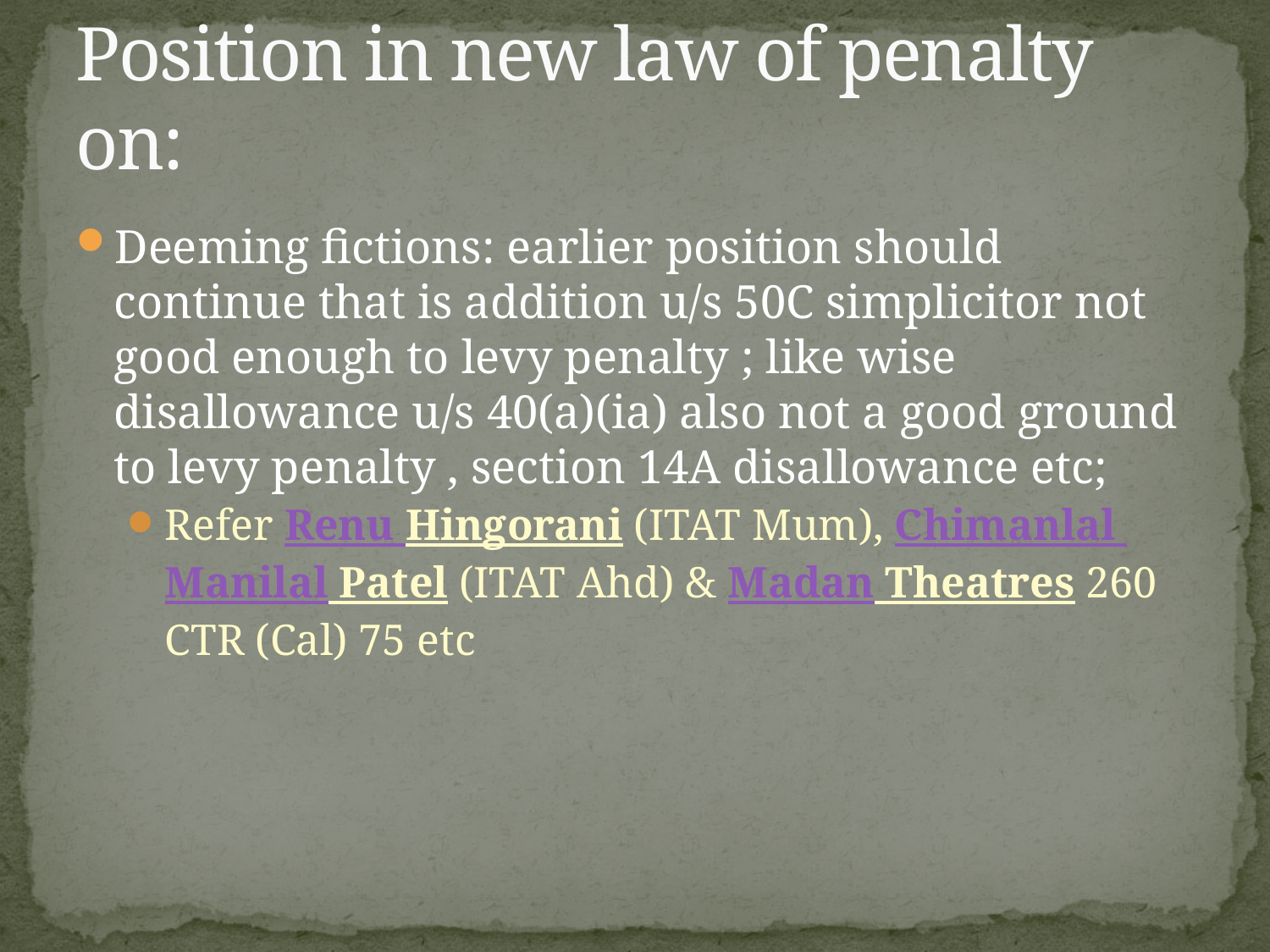

# Position in new law of penalty on:
Deeming fictions: earlier position should continue that is addition u/s 50C simplicitor not good enough to levy penalty ; like wise disallowance u/s 40(a)(ia) also not a good ground to levy penalty , section 14A disallowance etc;
Refer Renu Hingorani (ITAT Mum), Chimanlal Manilal Patel (ITAT Ahd) & Madan Theatres 260 CTR (Cal) 75 etc